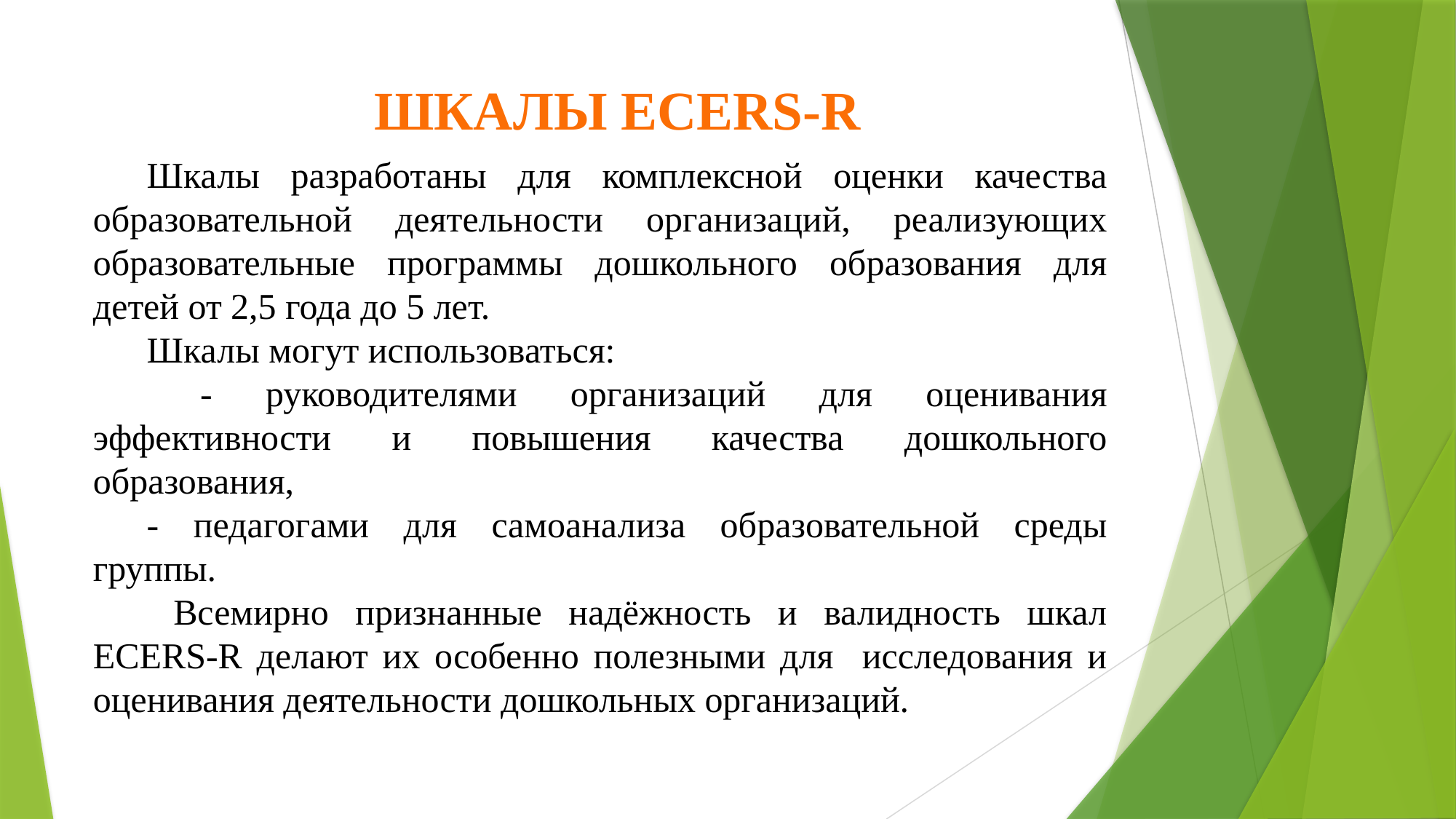

# ШКАЛЫ ECERS-R
Шкалы разработаны для комплексной оценки качества образовательной деятельности организаций, реализующих образовательные программы дошкольного образования для детей от 2,5 года до 5 лет.
Шкалы могут использоваться:
 - руководителями организаций для оценивания эффективности и повышения качества дошкольного образования,
- педагогами для самоанализа образовательной среды группы.
 Всемирно признанные надёжность и валидность шкал ECERS-R делают их особенно полезными для  исследования и оценивания деятельности дошкольных организаций.